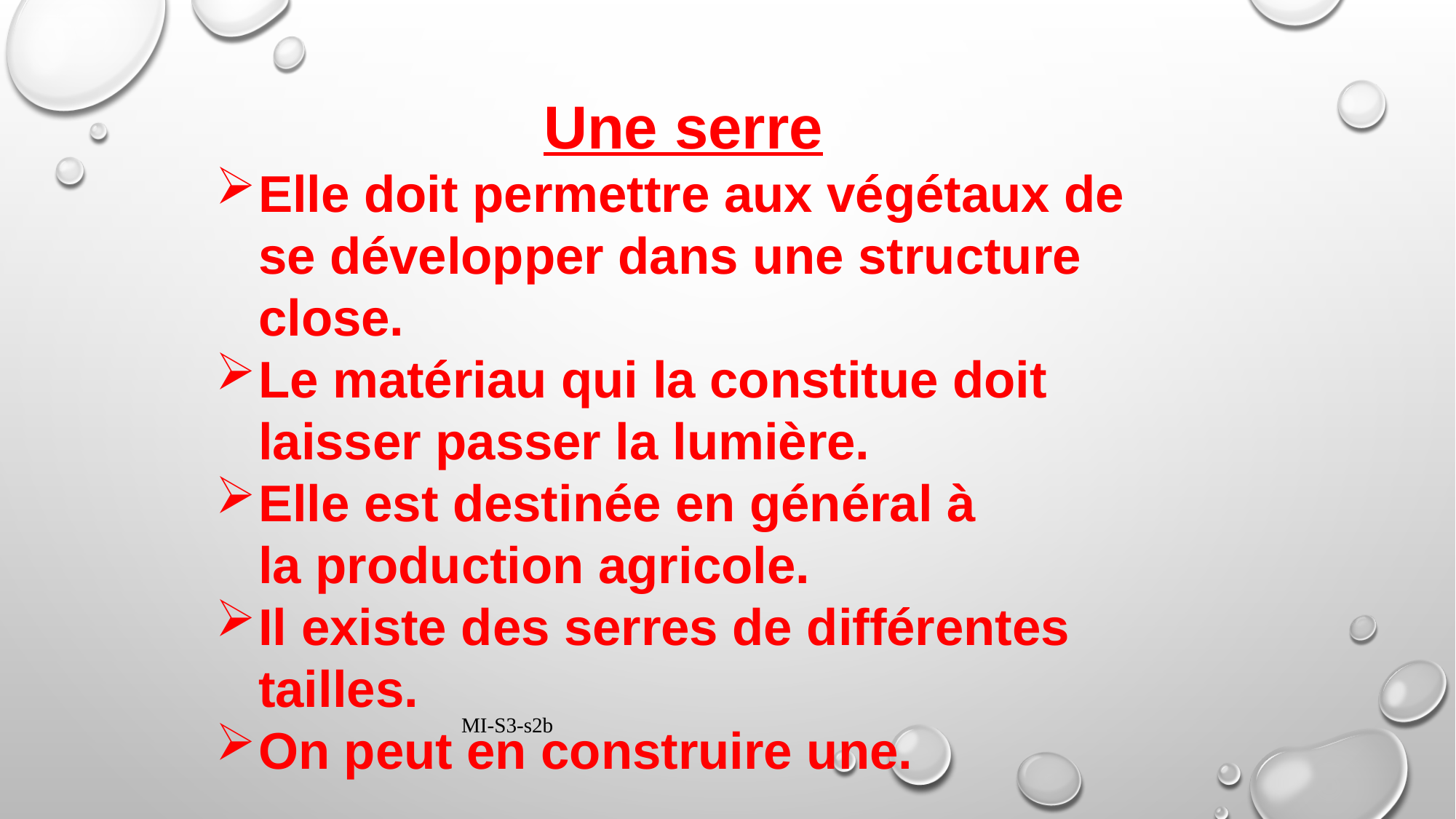

Une serre
Elle doit permettre aux végétaux de se développer dans une structure close.
Le matériau qui la constitue doit laisser passer la lumière.
Elle est destinée en général à la production agricole.
Il existe des serres de différentes tailles.
On peut en construire une.
MI-S3-s2b